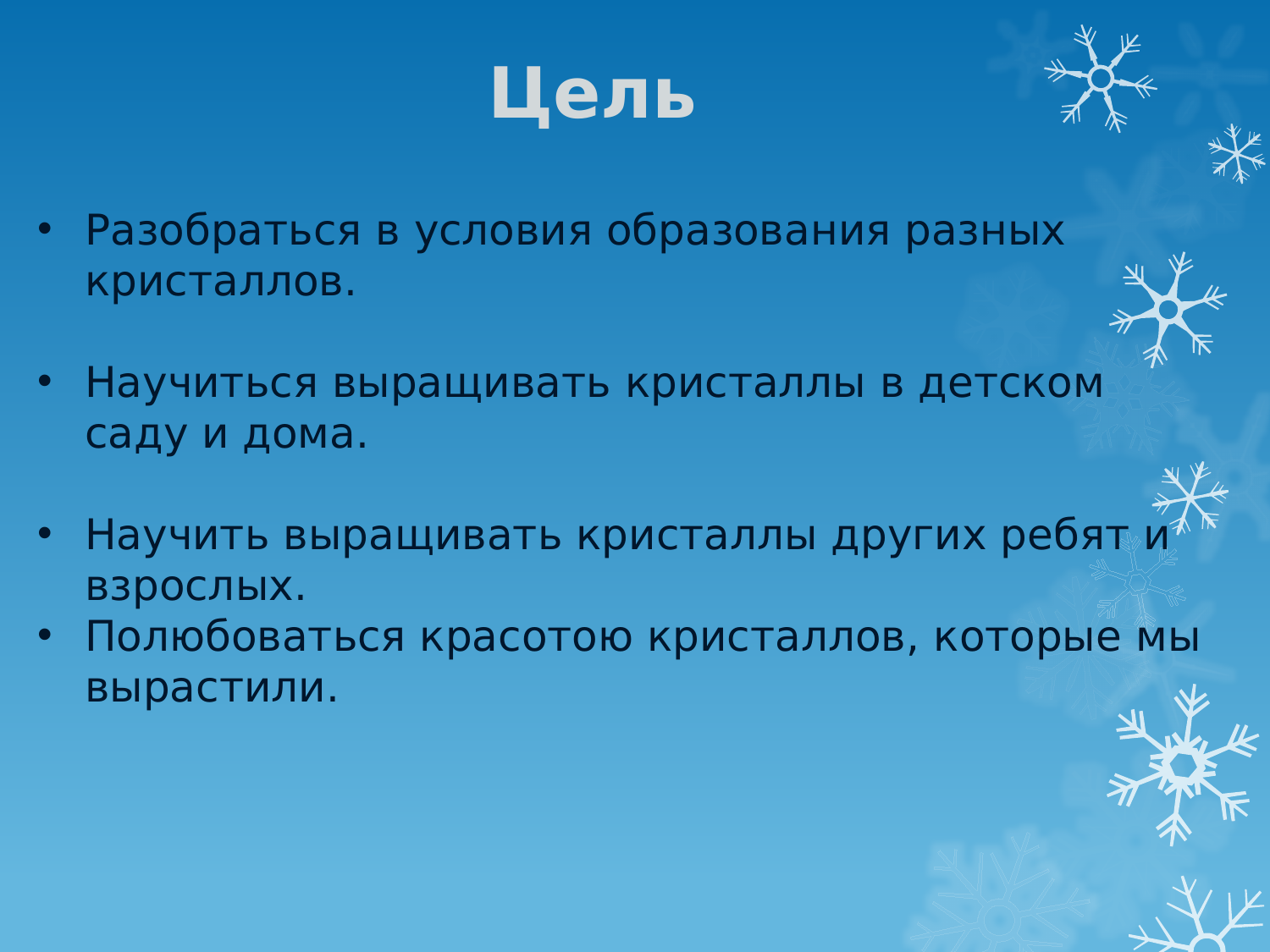

Цель
Разобраться в условия образования разных кристаллов.

Научиться выращивать кристаллы в детском саду и дома.

Научить выращивать кристаллы других ребят и взрослых.
Полюбоваться красотою кристаллов, которые мы вырастили.